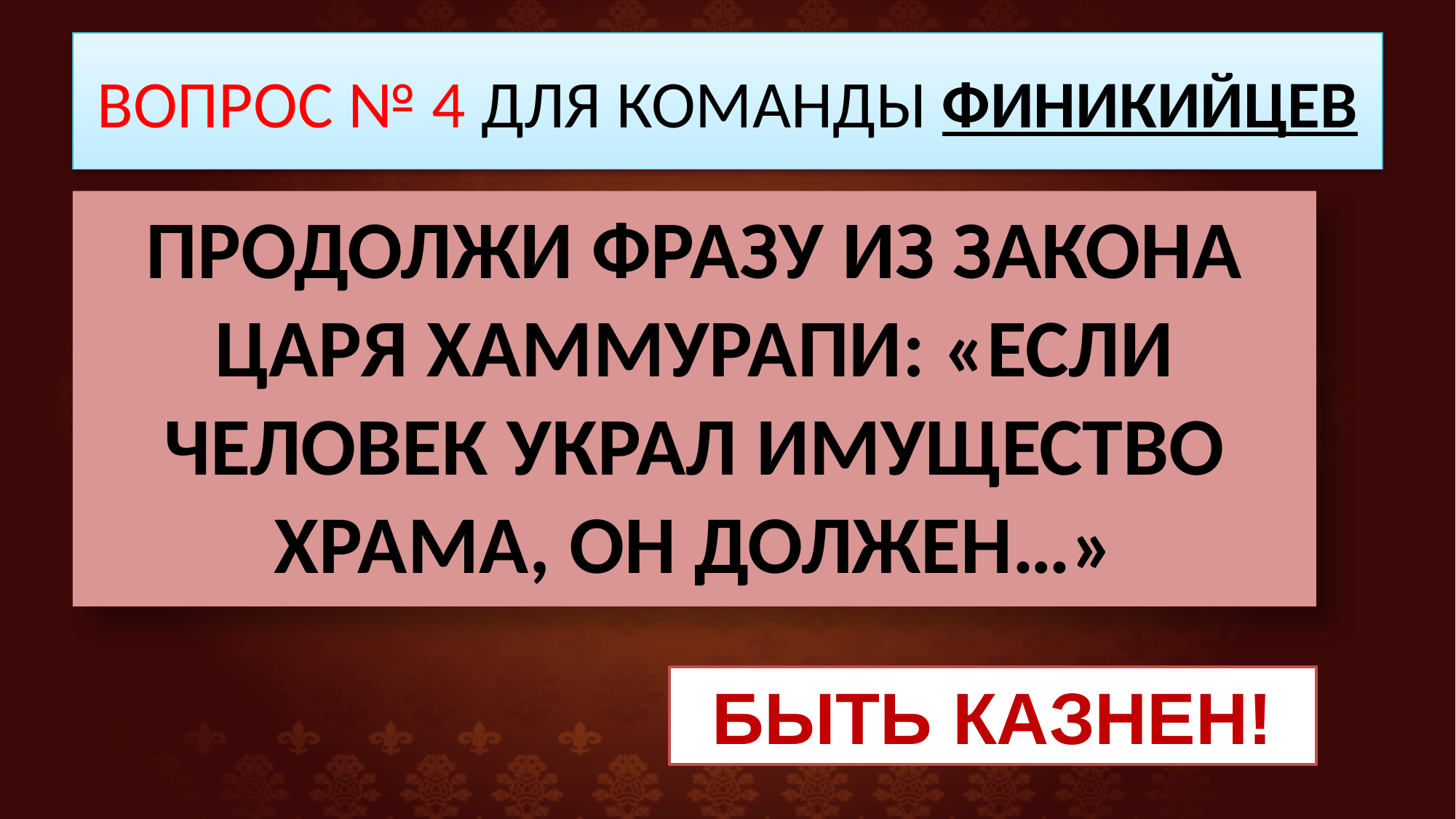

# ВОПРОС № 4 ДЛЯ КОМАНДЫ ФИНИКИЙЦЕВ
ПРОДОЛЖИ ФРАЗУ ИЗ ЗАКОНА ЦАРЯ ХАММУРАПИ: «ЕСЛИ ЧЕЛОВЕК УКРАЛ ИМУЩЕСТВО ХРАМА, ОН ДОЛЖЕН…»
БЫТЬ КАЗНЕН!